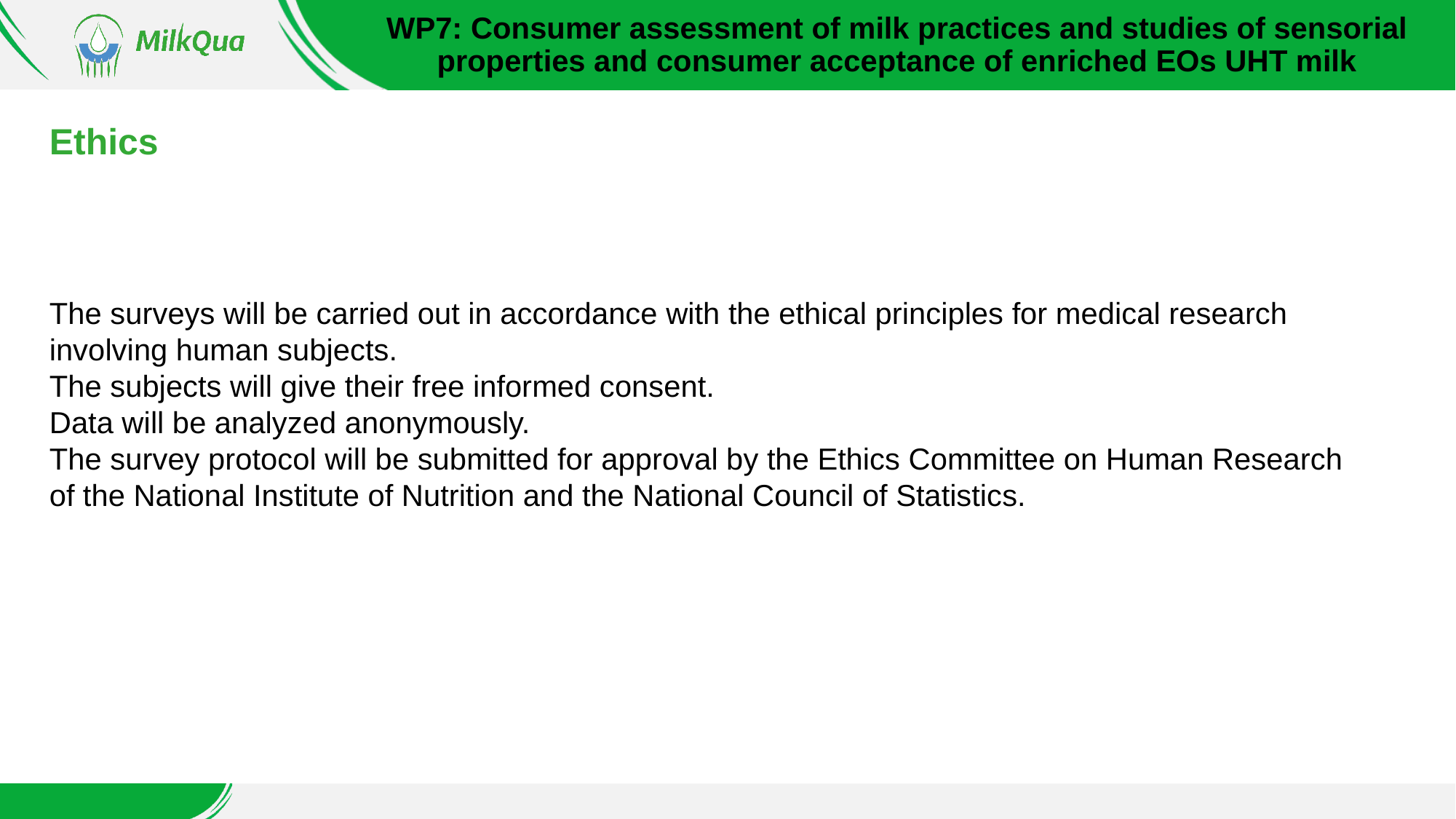

WP7: Consumer assessment of milk practices and studies of sensorial properties and consumer acceptance of enriched EOs UHT milk
# Ethics
The surveys will be carried out in accordance with the ethical principles for medical research involving human subjects.
The subjects will give their free informed consent.
Data will be analyzed anonymously.
The survey protocol will be submitted for approval by the Ethics Committee on Human Research of the National Institute of Nutrition and the National Council of Statistics.